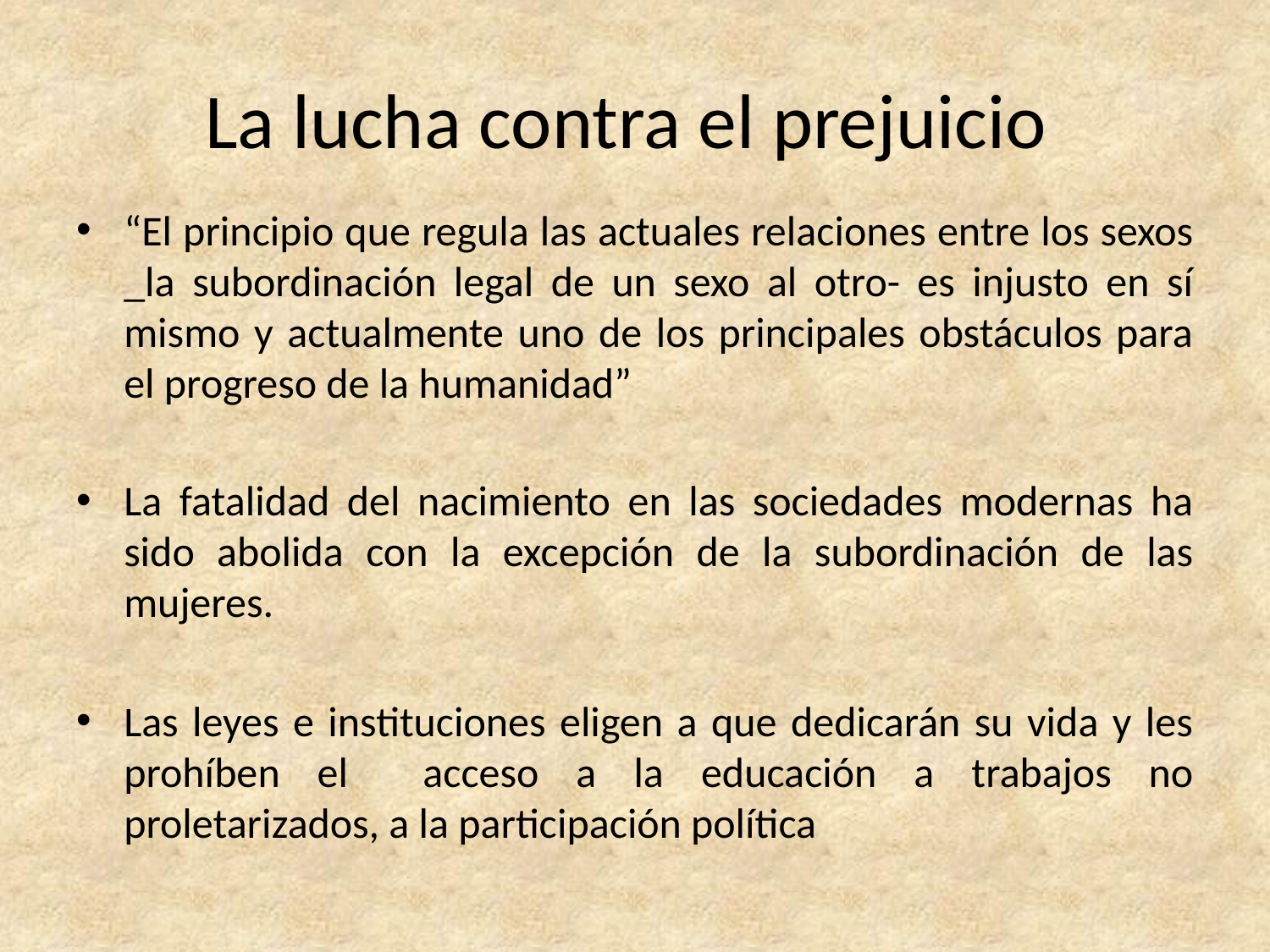

# La lucha contra el prejuicio
“El principio que regula las actuales relaciones entre los sexos _la subordinación legal de un sexo al otro- es injusto en sí mismo y actualmente uno de los principales obstáculos para el progreso de la humanidad”

La fatalidad del nacimiento en las sociedades modernas ha sido abolida con la excepción de la subordinación de las mujeres.

Las leyes e instituciones eligen a que dedicarán su vida y les prohíben el  acceso a la educación a trabajos no proletarizados, a la participación política